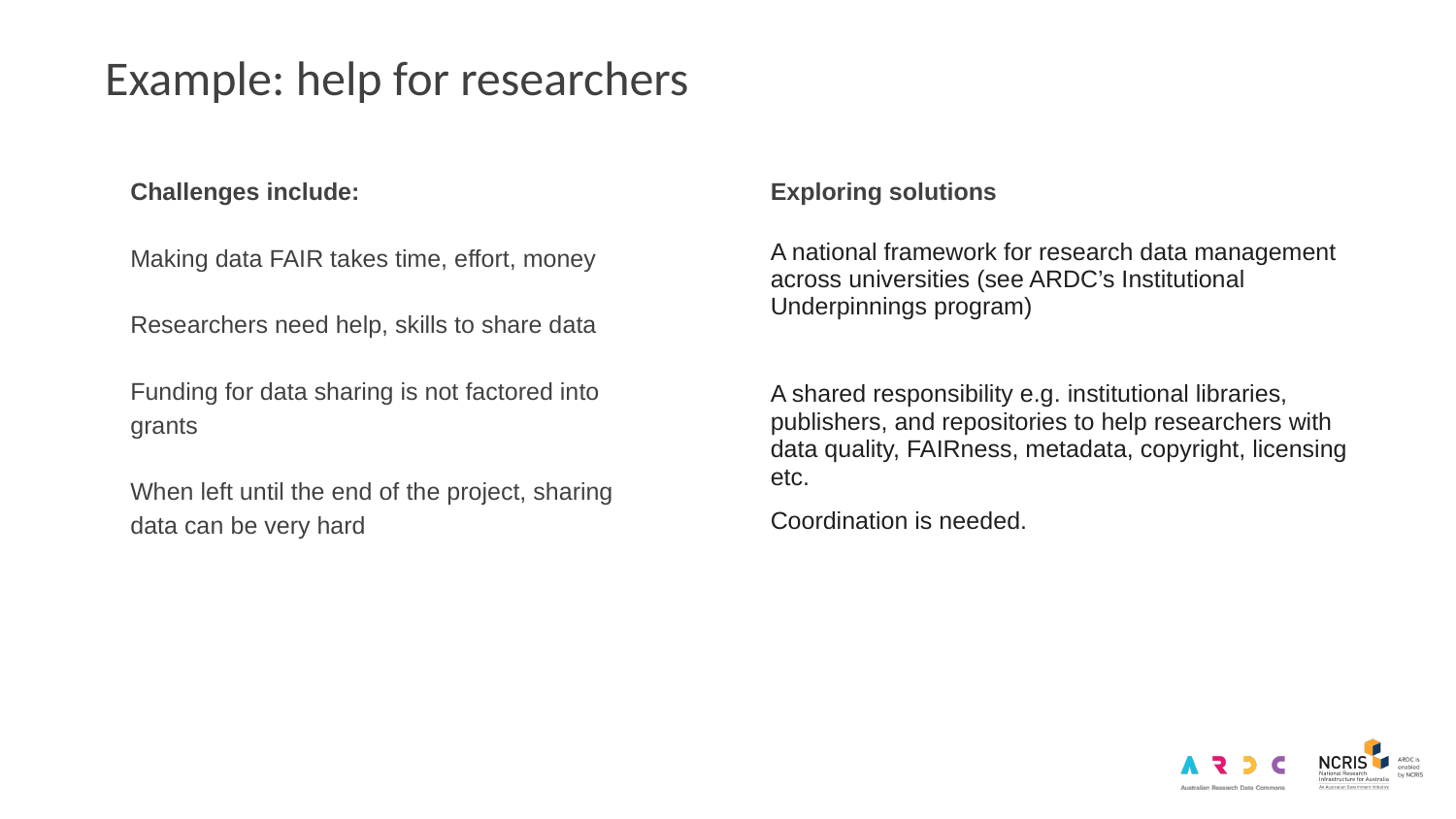

Example: help for researchers
Challenges include:

Making data FAIR takes time, effort, money

Researchers need help, skills to share data

Funding for data sharing is not factored into grants

When left until the end of the project, sharing data can be very hard

Exploring solutions

A national framework for research data management across universities (see ARDC’s Institutional Underpinnings program)

A shared responsibility e.g. institutional libraries, publishers, and repositories to help researchers with data quality, FAIRness, metadata, copyright, licensing etc.
Coordination is needed.